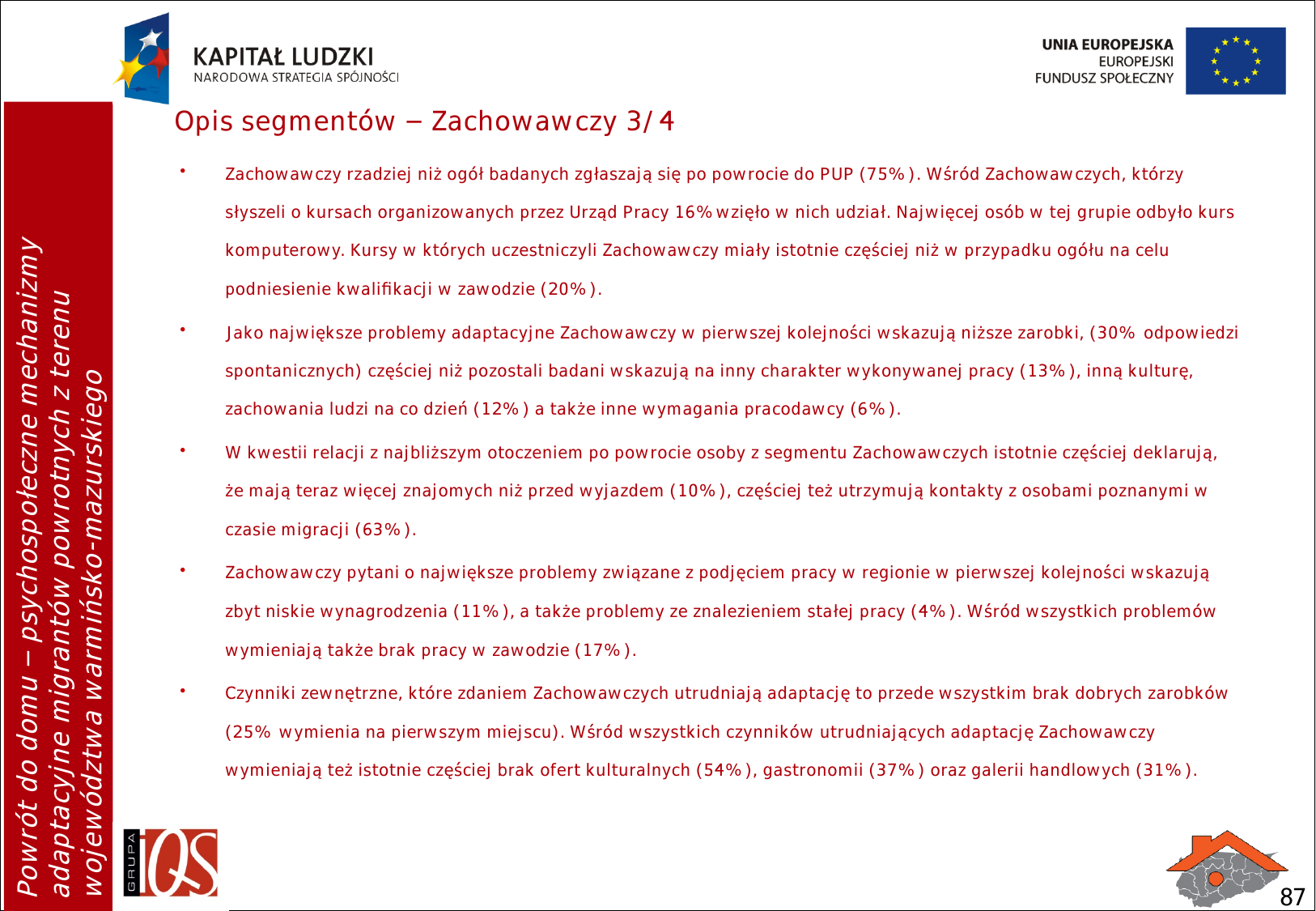

Opis segmentów – Zachowawczy 3/4
Zachowawczy rzadziej niż ogół badanych zgłaszają się po powrocie do PUP (75%). Wśród Zachowawczych, którzy słyszeli o kursach organizowanych przez Urząd Pracy 16%wzięło w nich udział. Najwięcej osób w tej grupie odbyło kurs komputerowy. Kursy w których uczestniczyli Zachowawczy miały istotnie częściej niż w przypadku ogółu na celu podniesienie kwalifikacji w zawodzie (20%).
Jako największe problemy adaptacyjne Zachowawczy w pierwszej kolejności wskazują niższe zarobki, (30% odpowiedzi spontanicznych) częściej niż pozostali badani wskazują na inny charakter wykonywanej pracy (13%), inną kulturę, zachowania ludzi na co dzień (12%) a także inne wymagania pracodawcy (6%).
W kwestii relacji z najbliższym otoczeniem po powrocie osoby z segmentu Zachowawczych istotnie częściej deklarują, że mają teraz więcej znajomych niż przed wyjazdem (10%), częściej też utrzymują kontakty z osobami poznanymi w czasie migracji (63%).
Zachowawczy pytani o największe problemy związane z podjęciem pracy w regionie w pierwszej kolejności wskazują zbyt niskie wynagrodzenia (11%), a także problemy ze znalezieniem stałej pracy (4%). Wśród wszystkich problemów wymieniają także brak pracy w zawodzie (17%).
Czynniki zewnętrzne, które zdaniem Zachowawczych utrudniają adaptację to przede wszystkim brak dobrych zarobków (25% wymienia na pierwszym miejscu). Wśród wszystkich czynników utrudniających adaptację Zachowawczy wymieniają też istotnie częściej brak ofert kulturalnych (54%), gastronomii (37%) oraz galerii handlowych (31%).
87